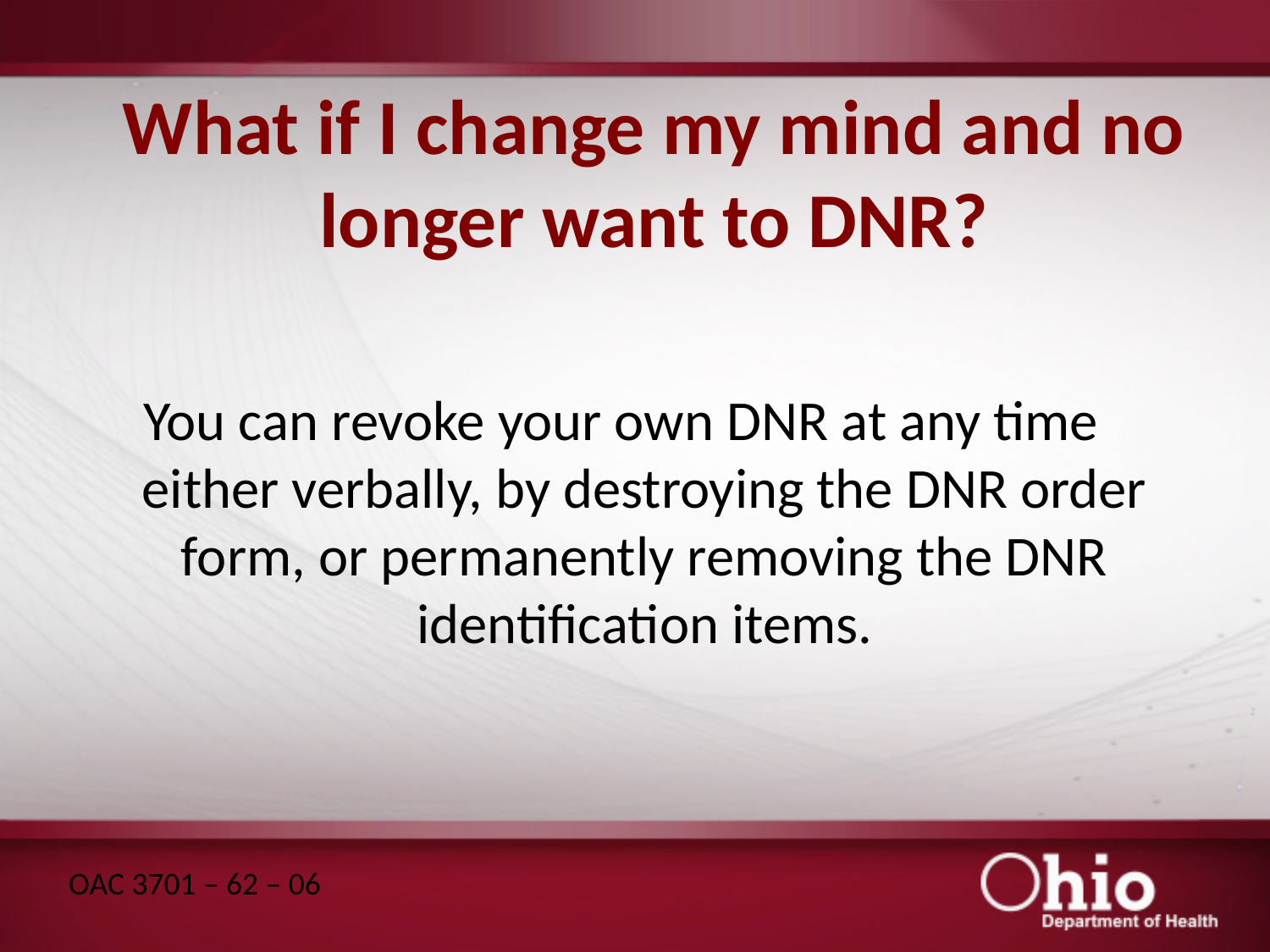

# What if I change my mind and no longer want to DNR?

You can revoke your own DNR at any time either verbally, by destroying the DNR order form, or permanently removing the DNR identification items.

OAC 3701 – 62 – 06